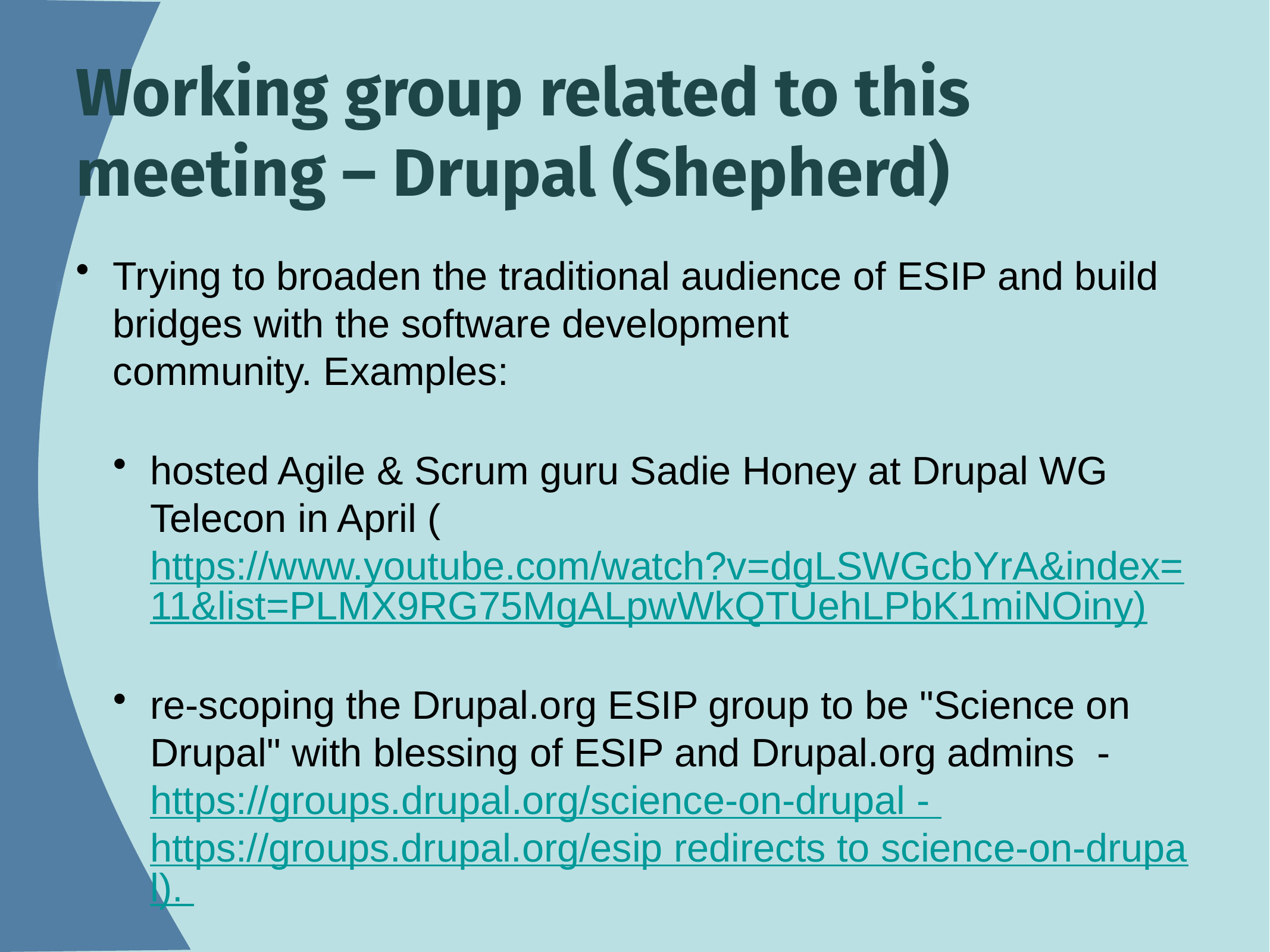

# Working group related to this meeting – Drupal (Shepherd)
Trying to broaden the traditional audience of ESIP and build bridges with the software development community. Examples:
hosted Agile & Scrum guru Sadie Honey at Drupal WG Telecon in April (https://www.youtube.com/watch?v=dgLSWGcbYrA&index=11&list=PLMX9RG75MgALpwWkQTUehLPbK1miNOiny)
re-scoping the Drupal.org ESIP group to be "Science on Drupal" with blessing of ESIP and Drupal.org admins  - https://groups.drupal.org/science-on-drupal - https://groups.drupal.org/esip redirects to science-on-drupal).